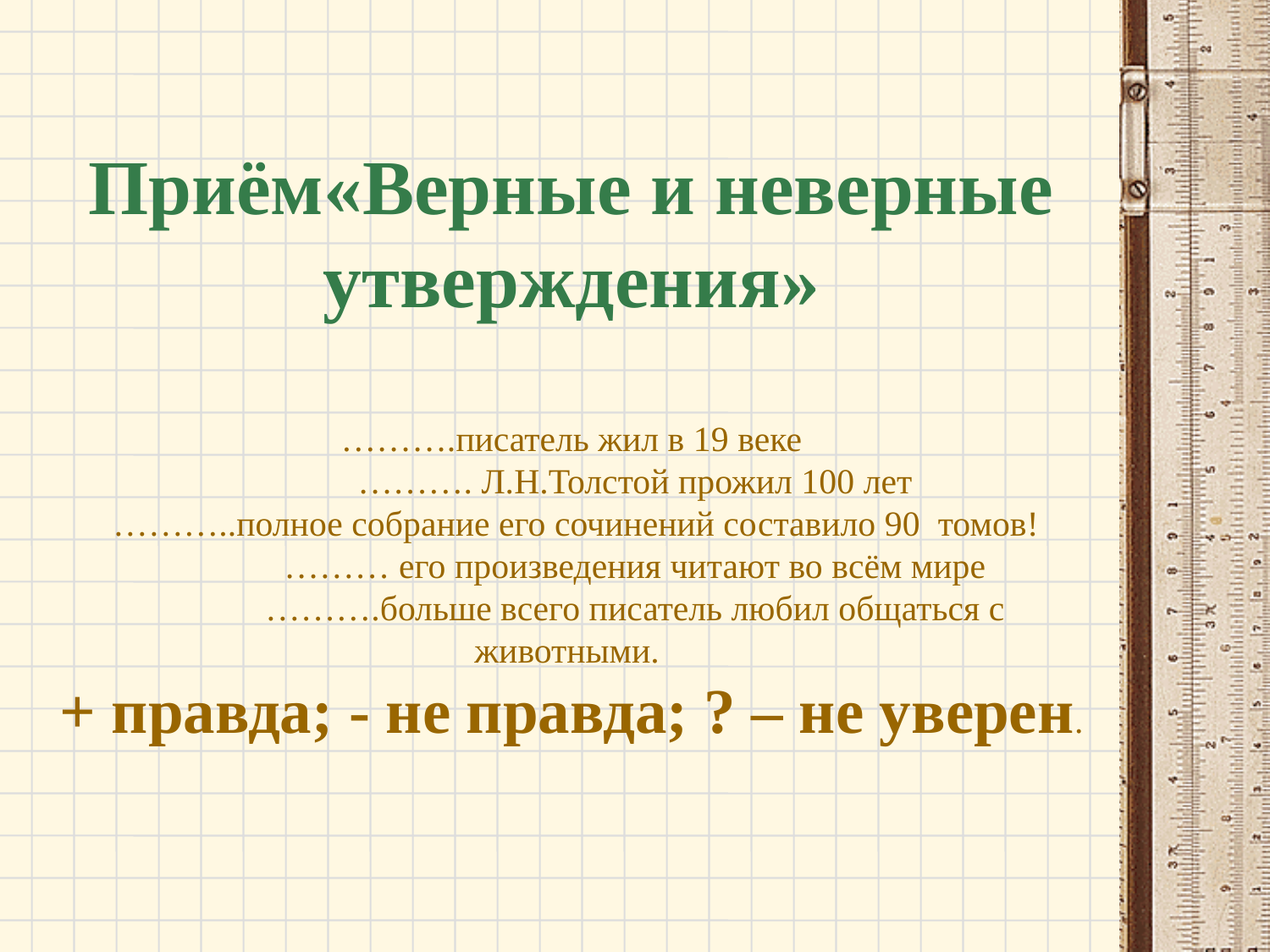

# Приём«Верные и неверные утверждения» ……….писатель жил в 19 веке ………. Л.Н.Толстой прожил 100 лет ………..полное собрание его сочинений составило 90  томов! ……… его произведения читают во всём мире ……….больше всего писатель любил общаться с животными. + правда; - не правда; ? – не уверен.